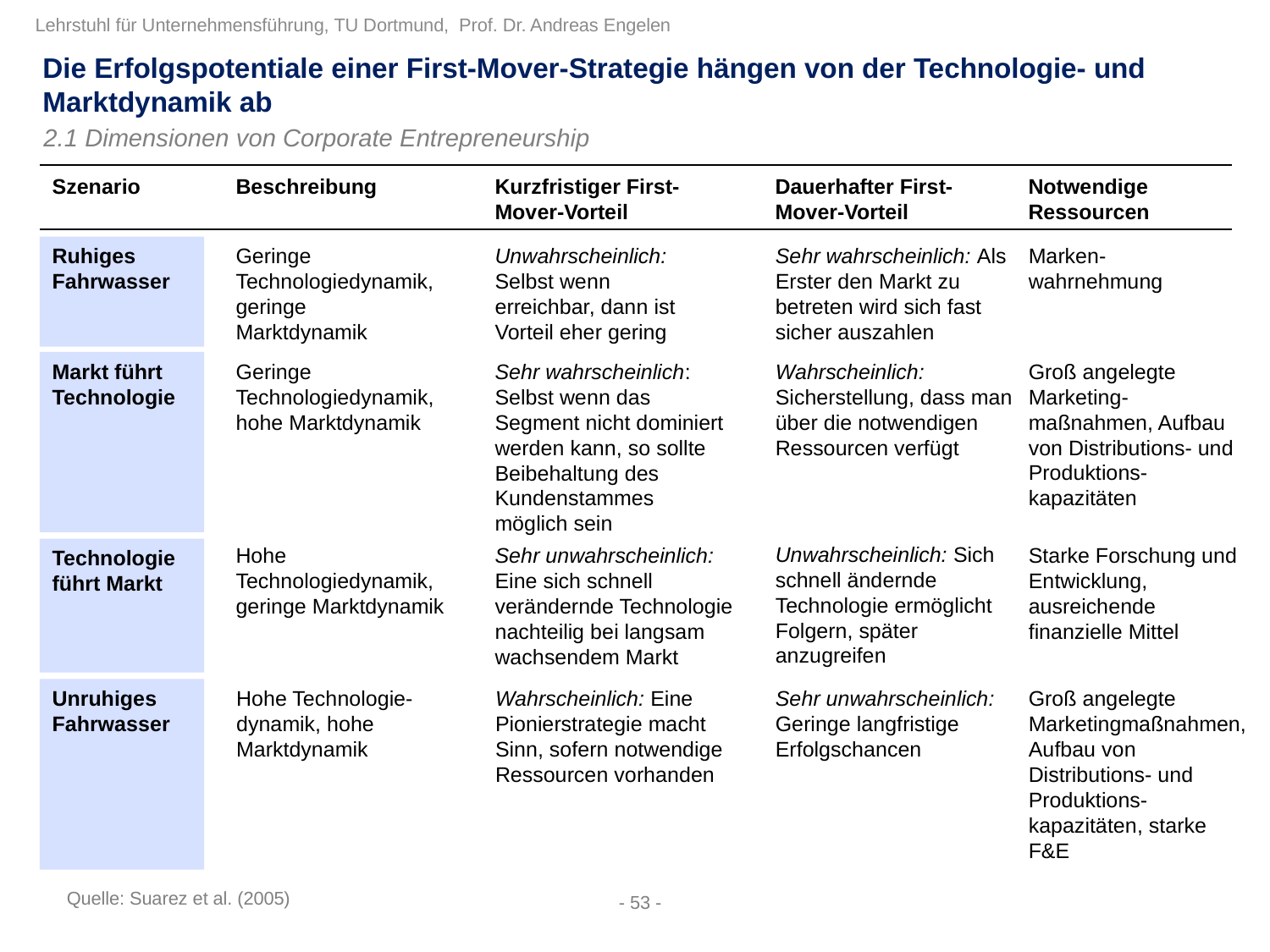

Die Erfolgspotentiale einer First-Mover-Strategie hängen von der Technologie- und Marktdynamik ab
2.1 Dimensionen von Corporate Entrepreneurship
Szenario

Beschreibung
Kurzfristiger First-Mover-Vorteil
Dauerhafter First-Mover-Vorteil
Notwendige Ressourcen
Ruhiges Fahrwasser
Geringe Technologiedynamik, geringe Marktdynamik
Unwahrscheinlich: Selbst wenn erreichbar, dann ist Vorteil eher gering
Sehr wahrscheinlich: Als Erster den Markt zu betreten wird sich fast sicher auszahlen
Marken-wahrnehmung
Markt führt Technologie
Geringe Technologiedynamik, hohe Marktdynamik
Sehr wahrscheinlich: Selbst wenn das Segment nicht dominiert werden kann, so sollte Beibehaltung des Kundenstammes möglich sein
Wahrscheinlich: Sicherstellung, dass man über die notwendigen Ressourcen verfügt
Groß angelegte Marketing-maßnahmen, Aufbau von Distributions- und Produktions-kapazitäten
Unwahrscheinlich: Sich schnell ändernde Technologie ermöglicht Folgern, später anzugreifen
Starke Forschung und Entwicklung, ausreichende finanzielle Mittel
Hohe Technologiedynamik, geringe Marktdynamik
Sehr unwahrscheinlich: Eine sich schnell verändernde Technologie nachteilig bei langsam wachsendem Markt
Technologie führt Markt
Unruhiges Fahrwasser
Hohe Technologie-dynamik, hohe Marktdynamik
Wahrscheinlich: Eine Pionierstrategie macht Sinn, sofern notwendige Ressourcen vorhanden

Sehr unwahrscheinlich: Geringe langfristige Erfolgschancen
Groß angelegte Marketingmaßnahmen, Aufbau von Distributions- und Produktions-kapazitäten, starke F&E
Quelle: Suarez et al. (2005)
- 53 -